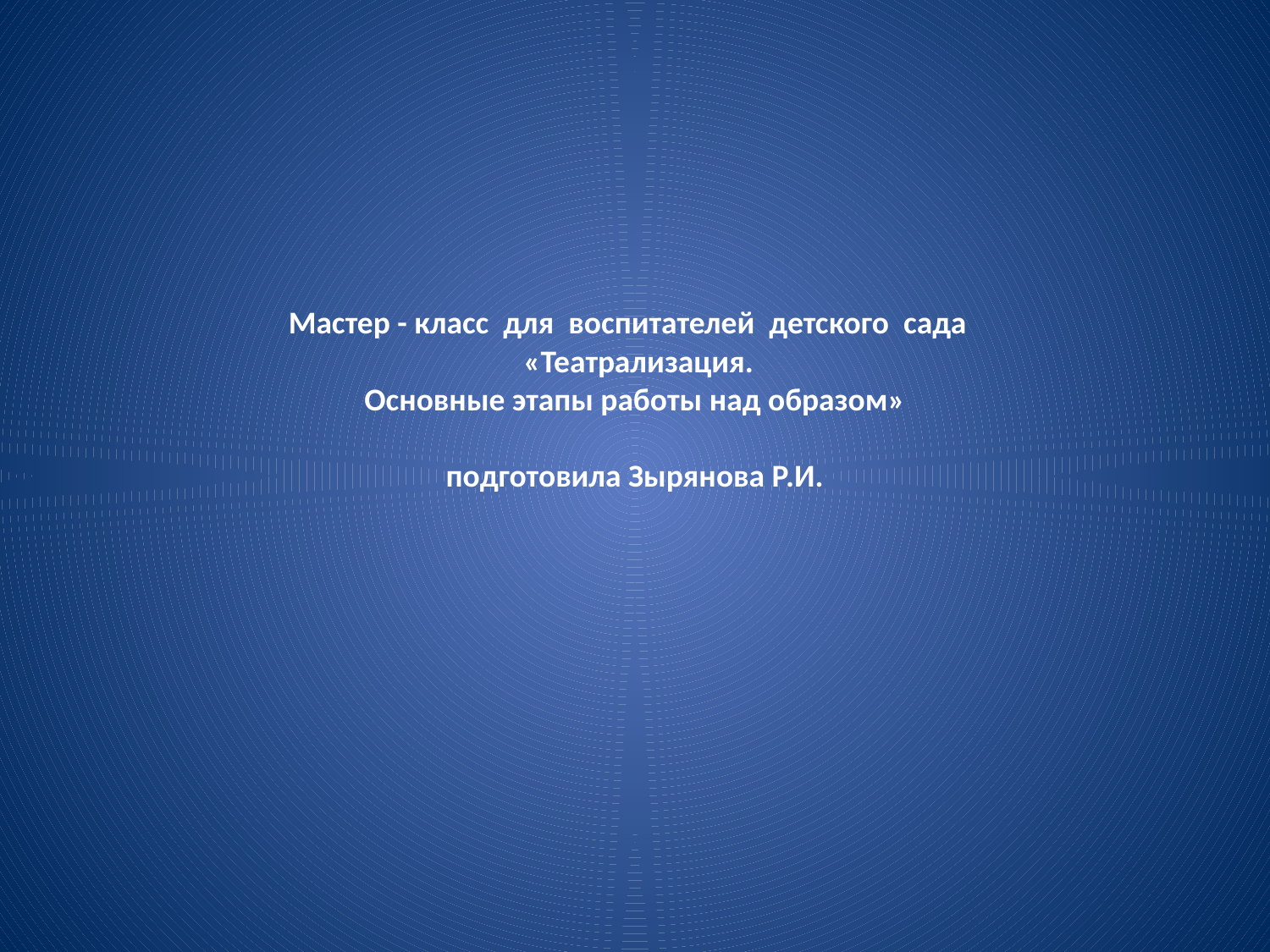

# Мастер - класс  для  воспитателей  детского  сада «Театрализация. Основные этапы работы над образом» подготовила Зырянова Р.И.